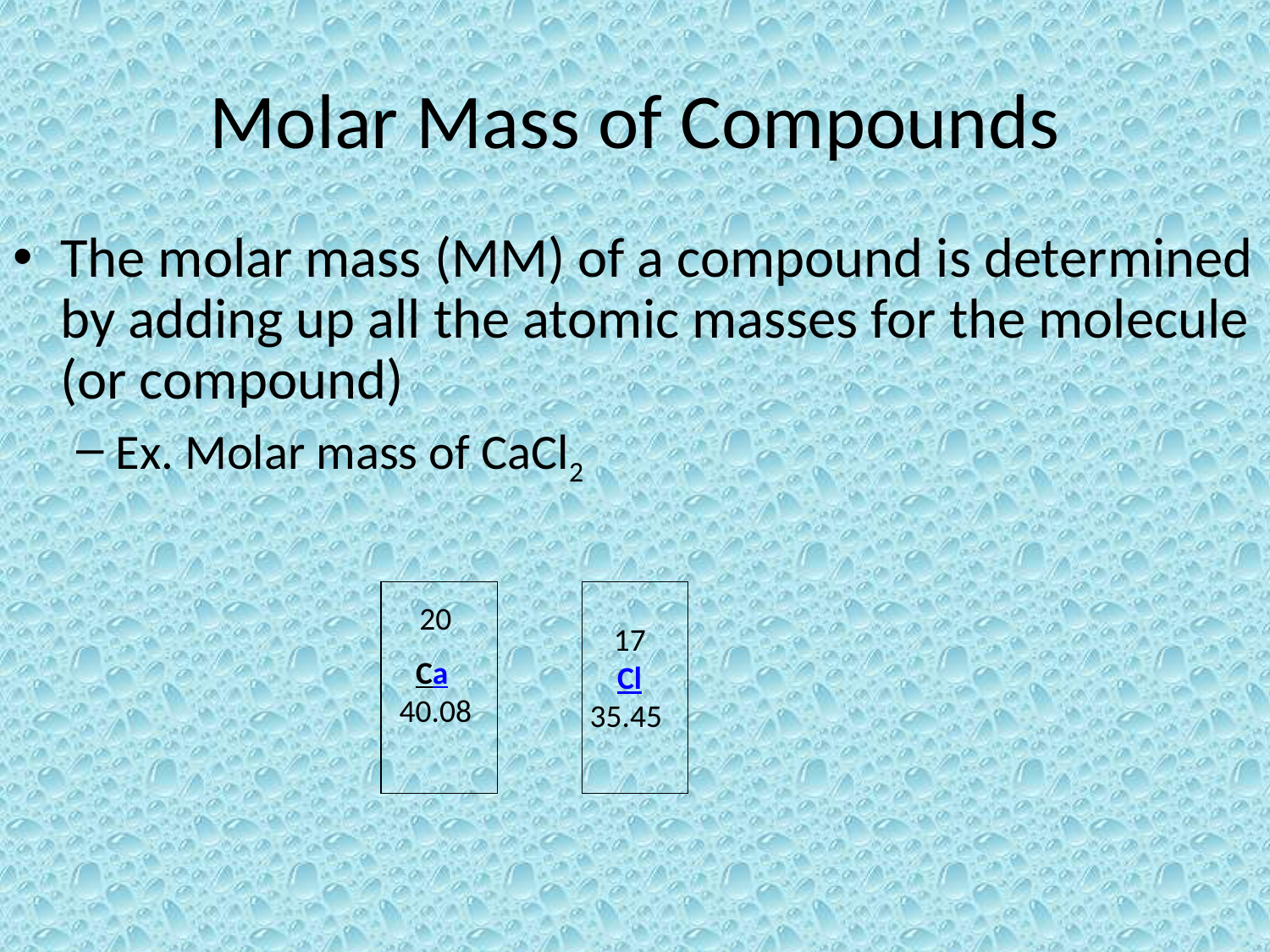

# Molar Mass of Compounds
The molar mass (MM) of a compound is determined by adding up all the atomic masses for the molecule (or compound)
Ex. Molar mass of CaCl2

20
Ca 
40.08
17
Cl 35.45